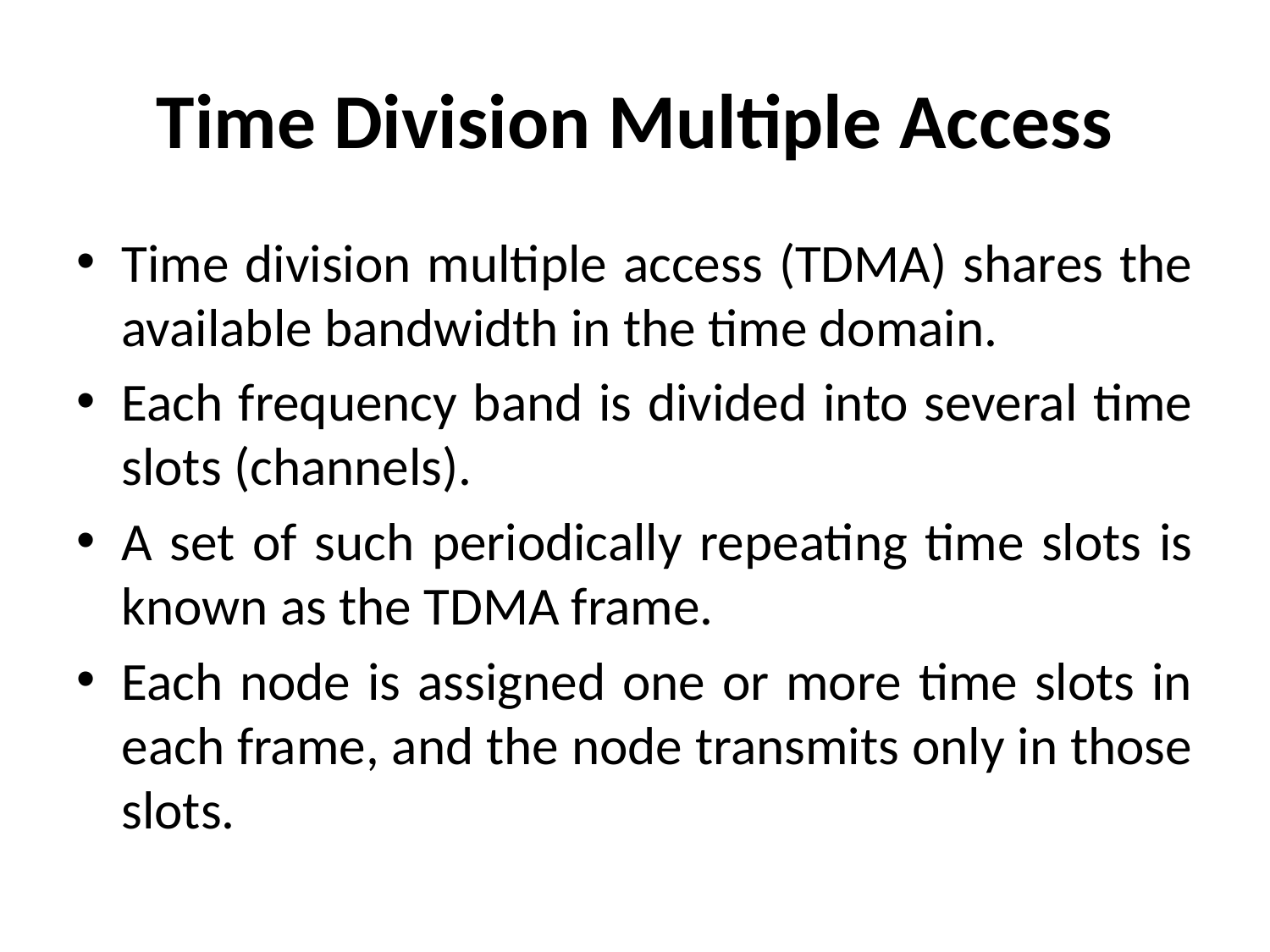

# Time Division Multiple Access
Time division multiple access (TDMA) shares the available bandwidth in the time domain.
Each frequency band is divided into several time slots (channels).
A set of such periodically repeating time slots is known as the TDMA frame.
Each node is assigned one or more time slots in each frame, and the node transmits only in those slots.